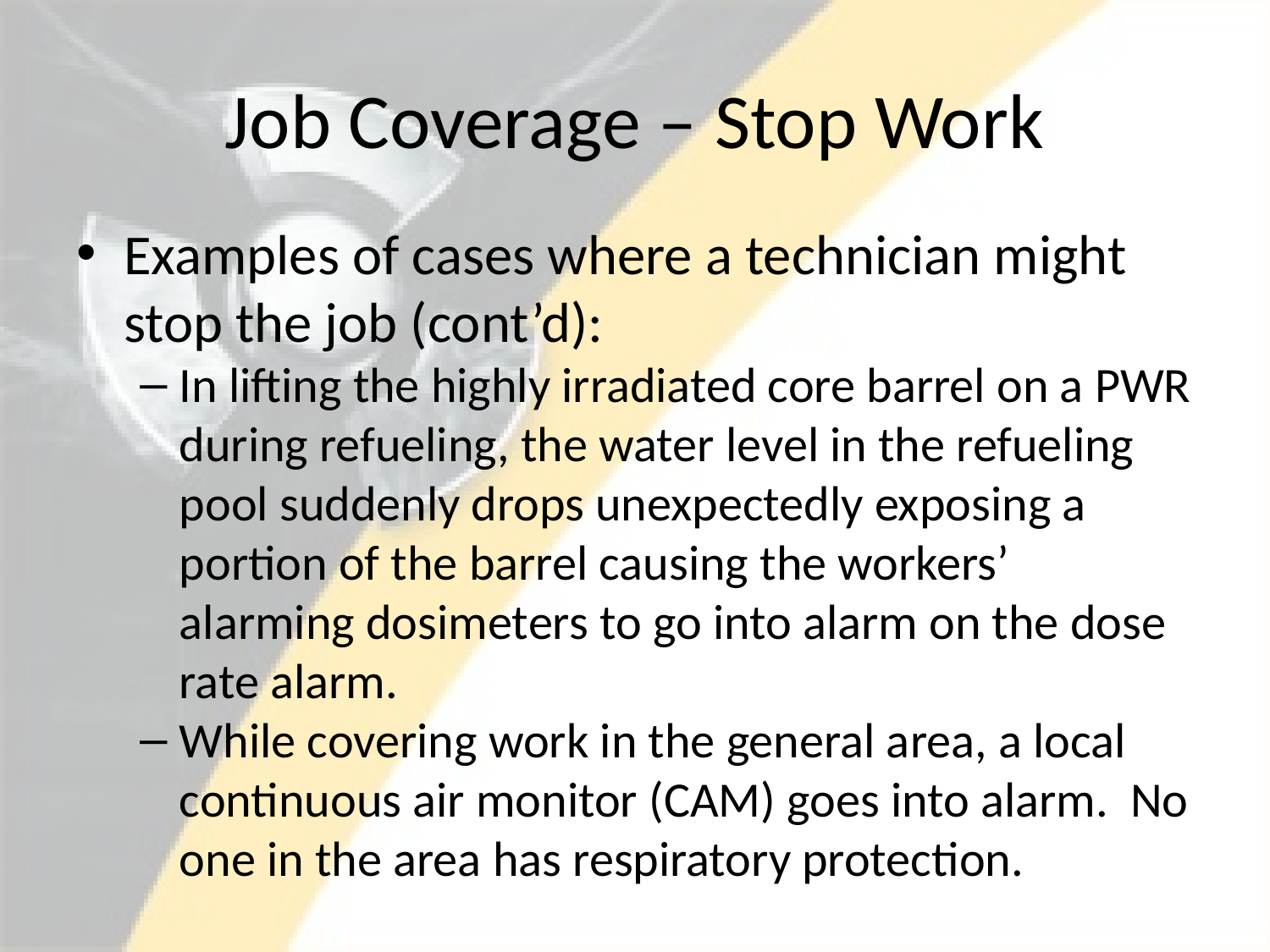

# Job Coverage – Stop Work
Examples of cases where a technician might stop the job (cont’d):
In lifting the highly irradiated core barrel on a PWR during refueling, the water level in the refueling pool suddenly drops unexpectedly exposing a portion of the barrel causing the workers’ alarming dosimeters to go into alarm on the dose rate alarm.
While covering work in the general area, a local continuous air monitor (CAM) goes into alarm.  No one in the area has respiratory protection.